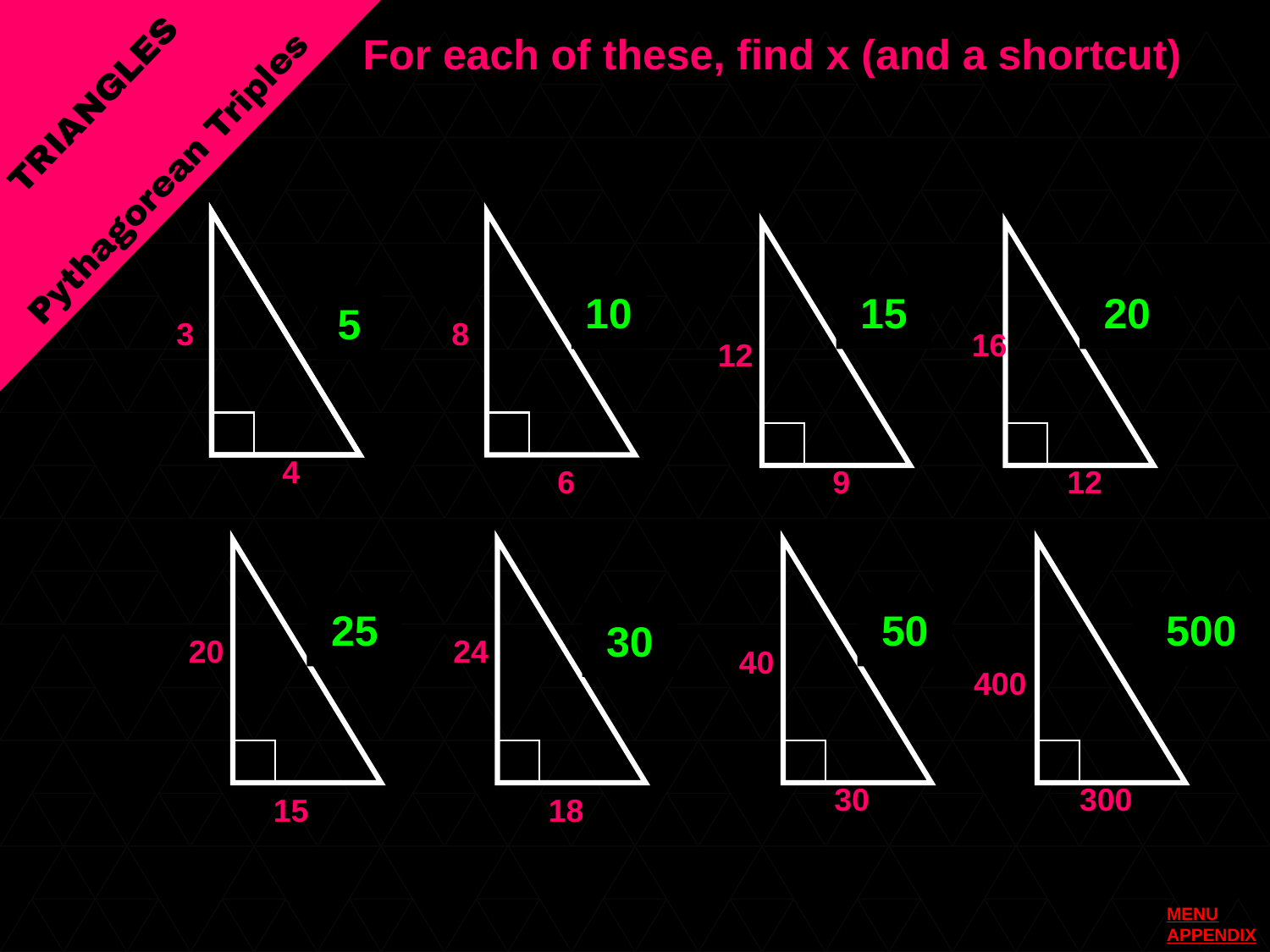

For each of these, find x (and a shortcut)

TRIANGLES
Pythagorean Triples

10
15
20
5
x
x
3
x
8
x
16
12

4
6
9
12

25
50
500
x
x
30
x
20
24
x
40
400

30
300
15
18
MENU
APPENDIX